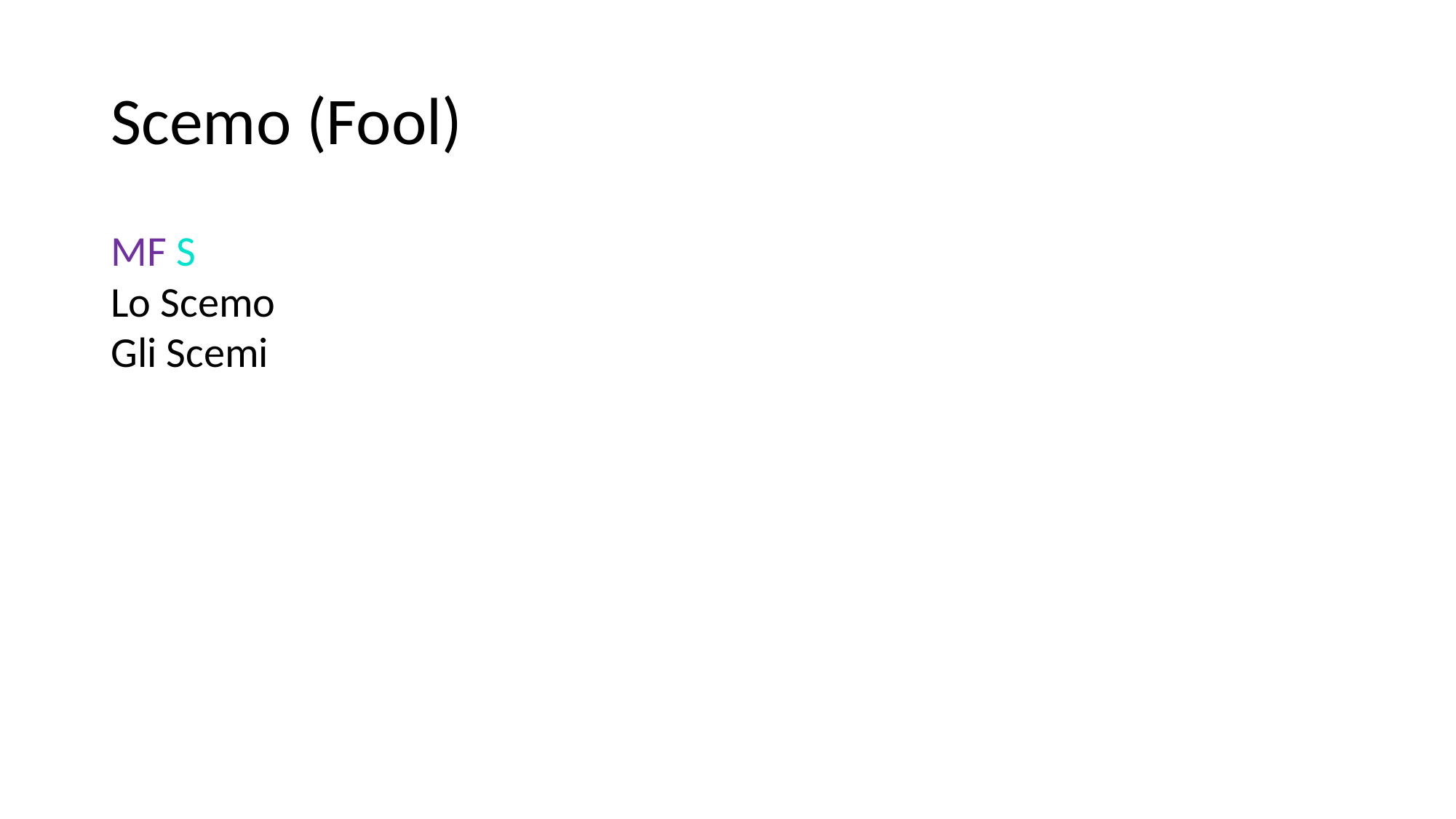

# Scemo (Fool)
MF S
Lo Scemo
Gli Scemi